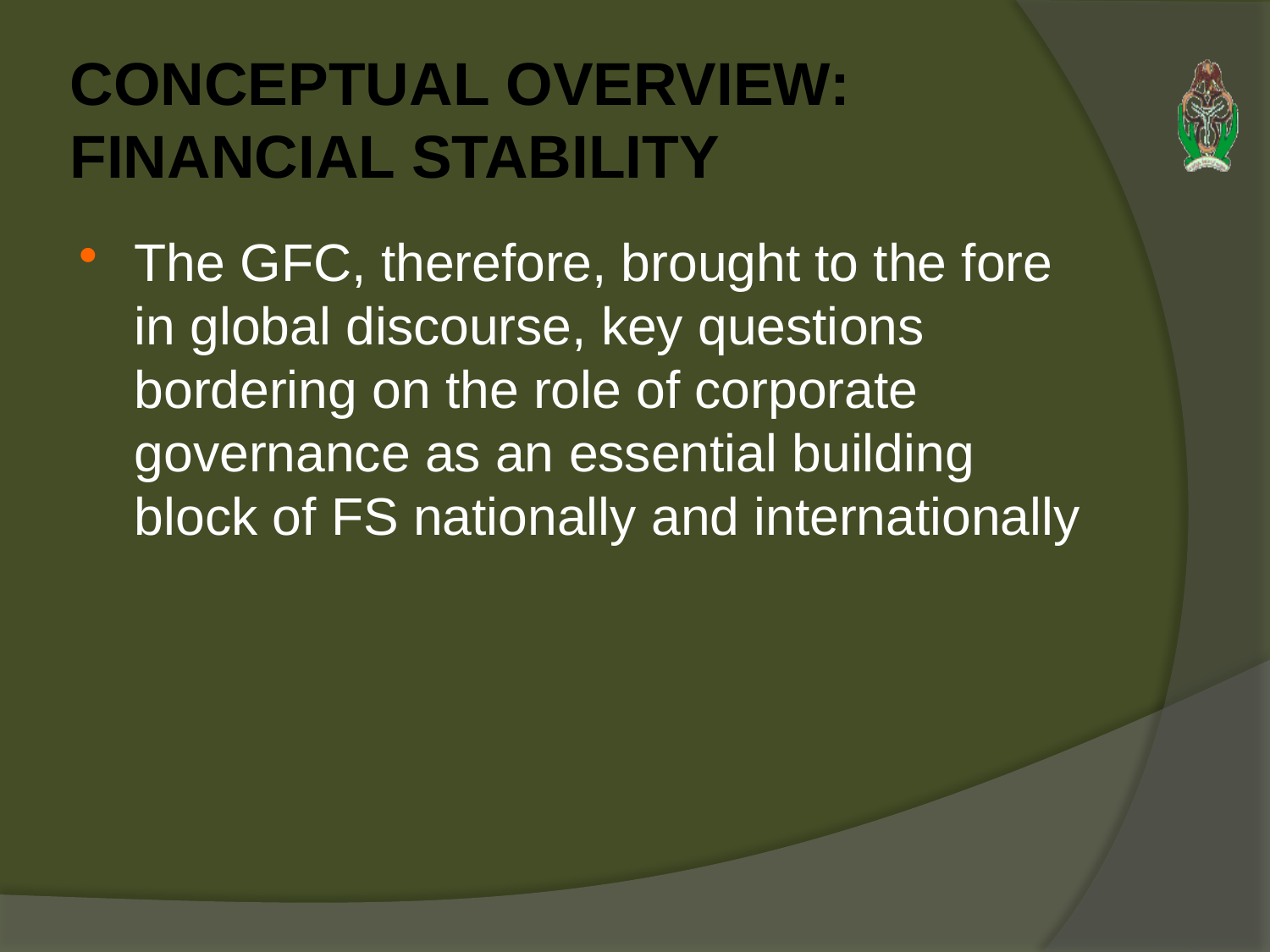

# CONCEPTUAL OVERVIEW: FINANCIAL STABILITY
The GFC, therefore, brought to the fore in global discourse, key questions bordering on the role of corporate governance as an essential building block of FS nationally and internationally